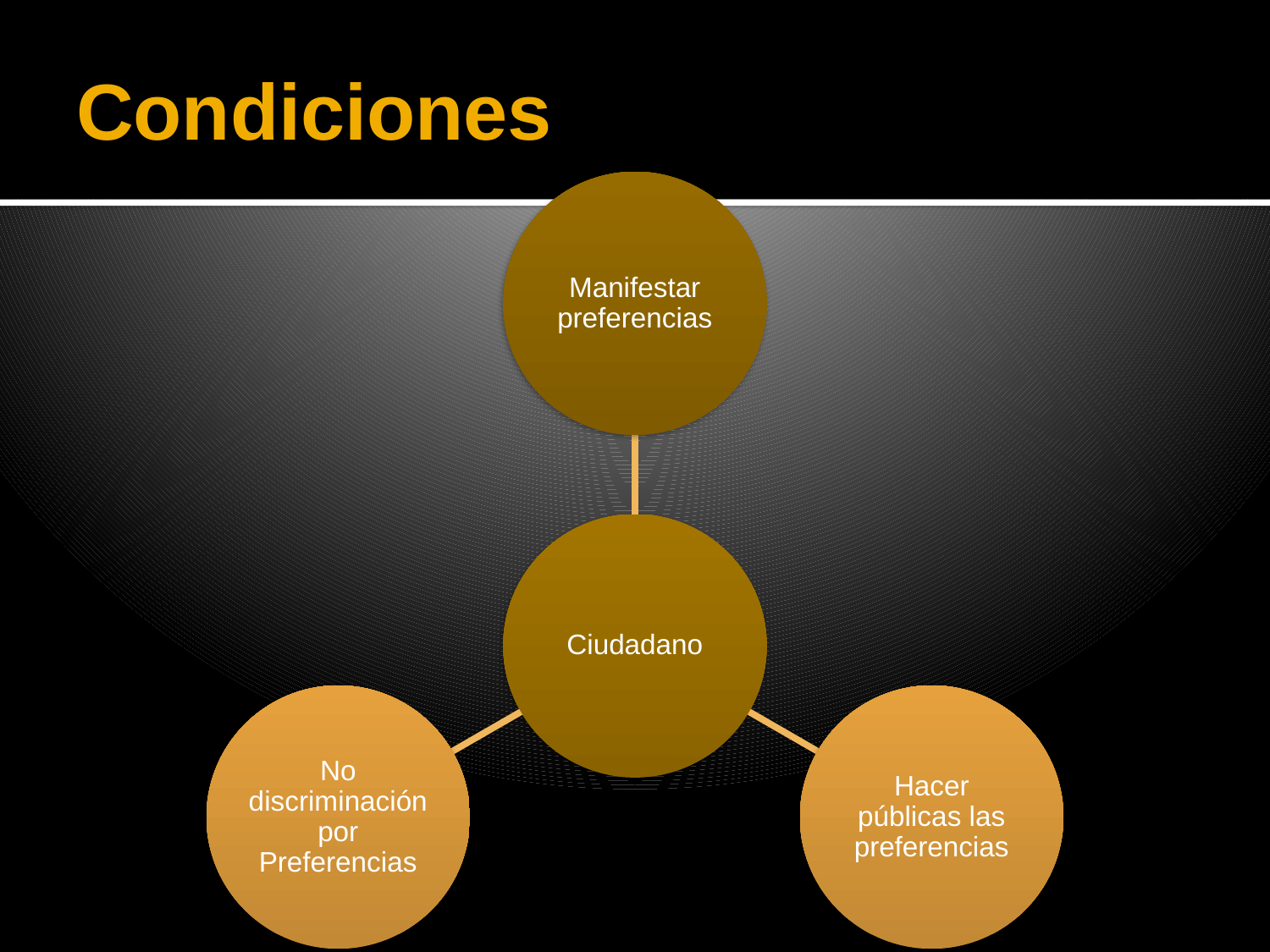

# Condiciones
Ciudadano

Manifestar preferencias

Hacer públicas las preferencias

No discriminación por Preferencias